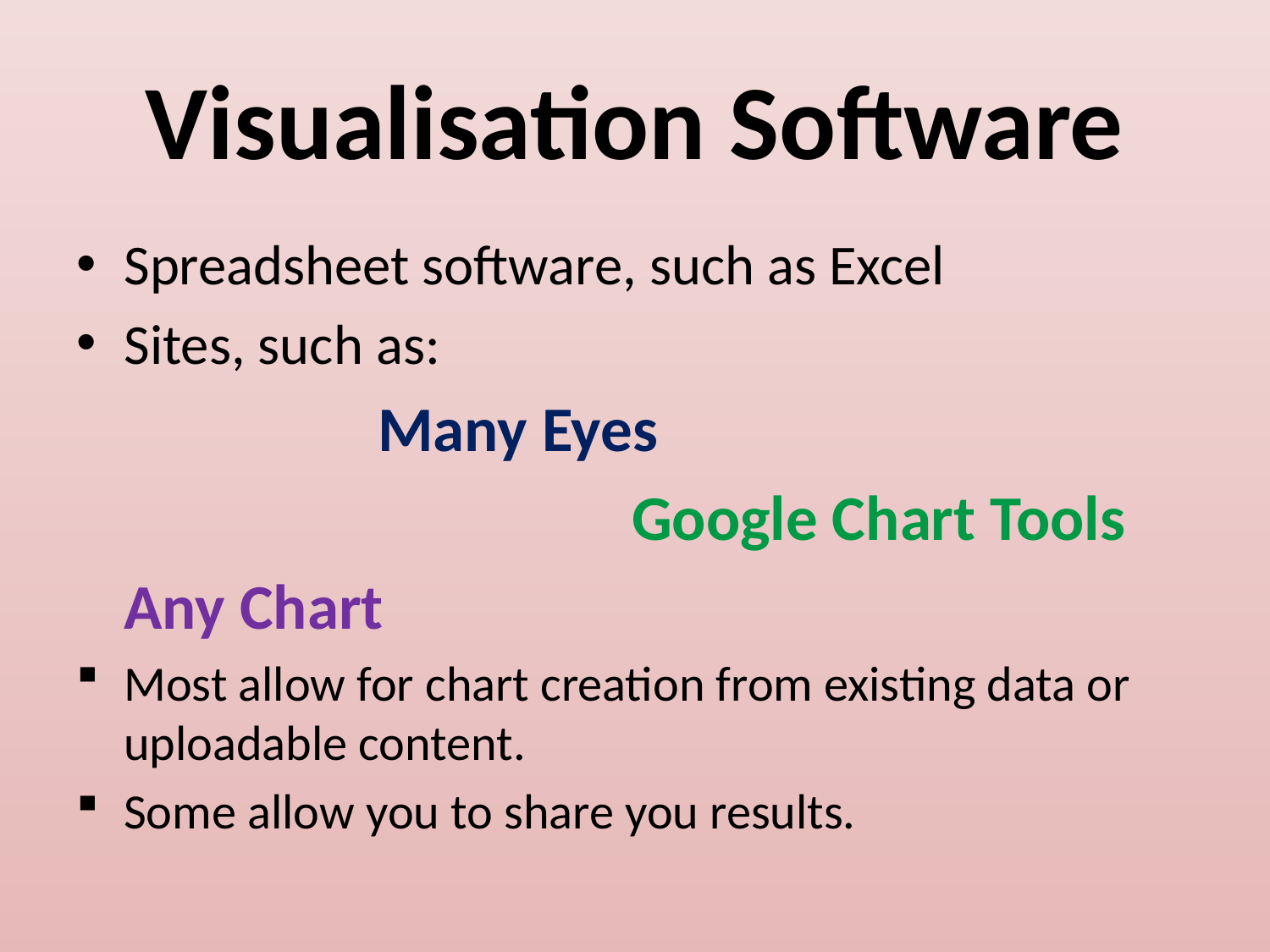

# Visualisation Software
Spreadsheet software, such as Excel
Sites, such as:
			Many Eyes
					Google Chart Tools
	Any Chart
Most allow for chart creation from existing data or uploadable content.
Some allow you to share you results.